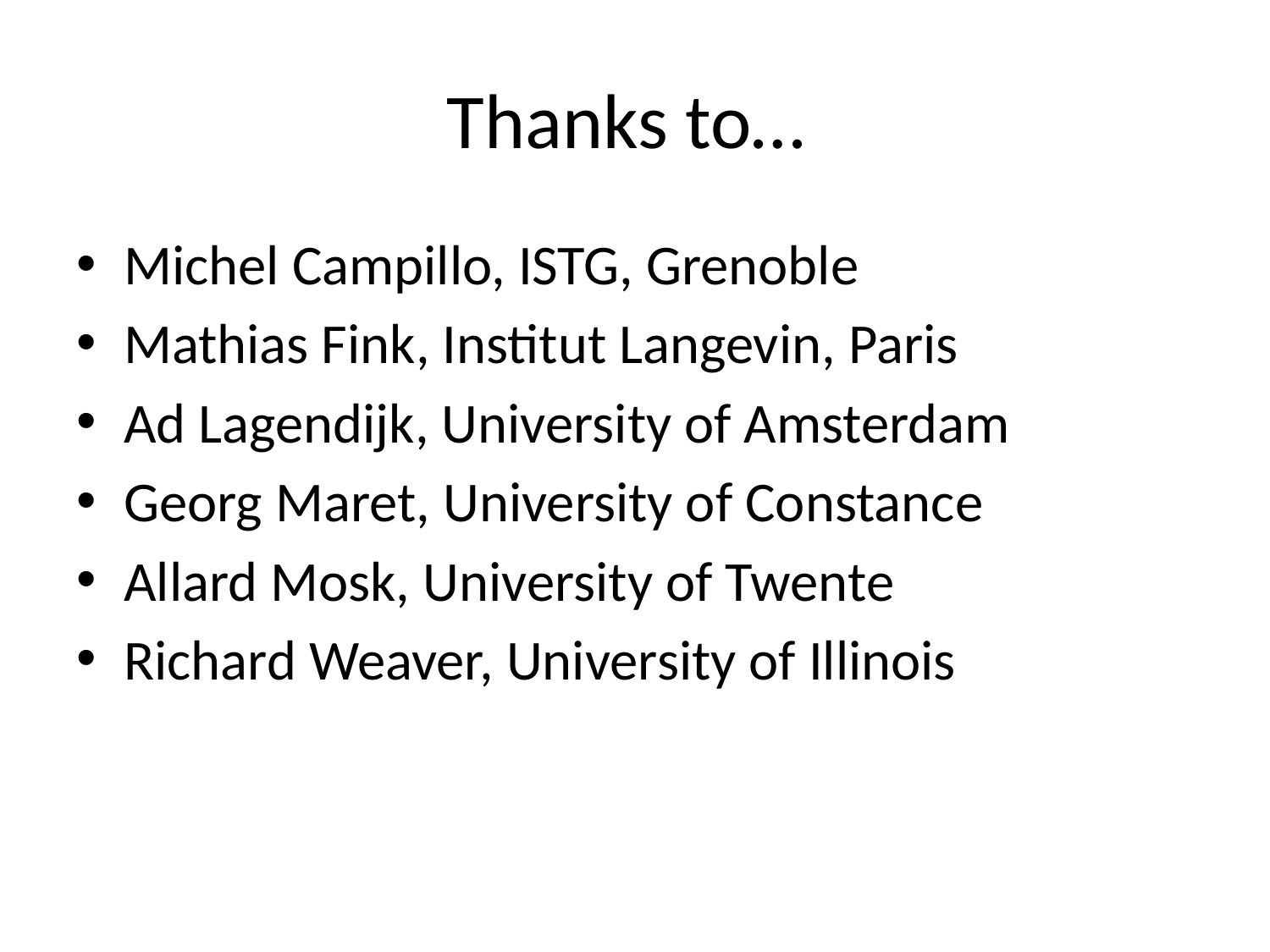

# Thanks to…
Michel Campillo, ISTG, Grenoble
Mathias Fink, Institut Langevin, Paris
Ad Lagendijk, University of Amsterdam
Georg Maret, University of Constance
Allard Mosk, University of Twente
Richard Weaver, University of Illinois